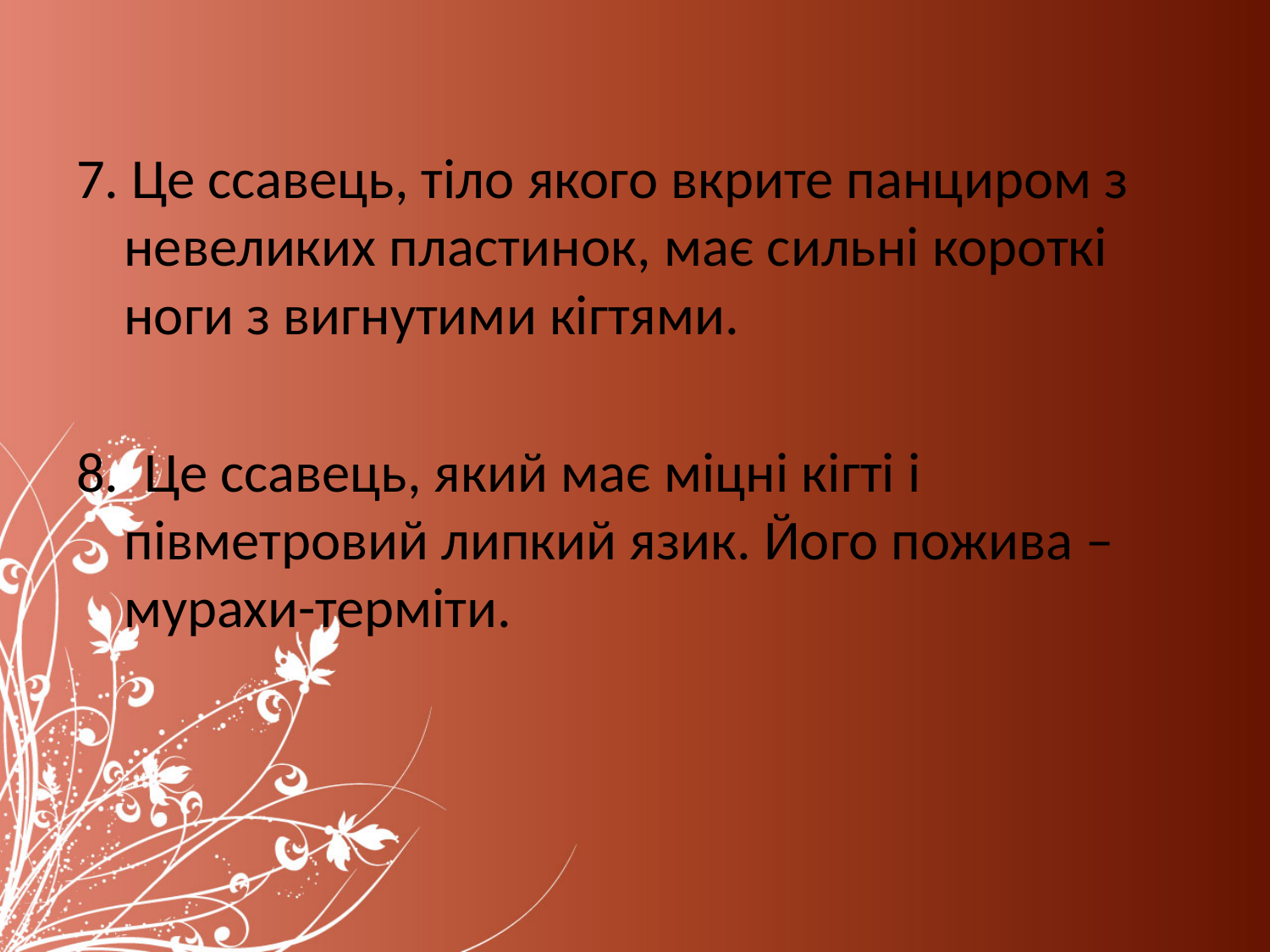

7. Це ссавець, тіло якого вкрите панциром з невеликих пластинок, має сильні короткі ноги з вигнутими кігтями.

8.  Це ссавець, який має міцні кігті і півметровий липкий язик. Його пожива – мурахи-терміти.